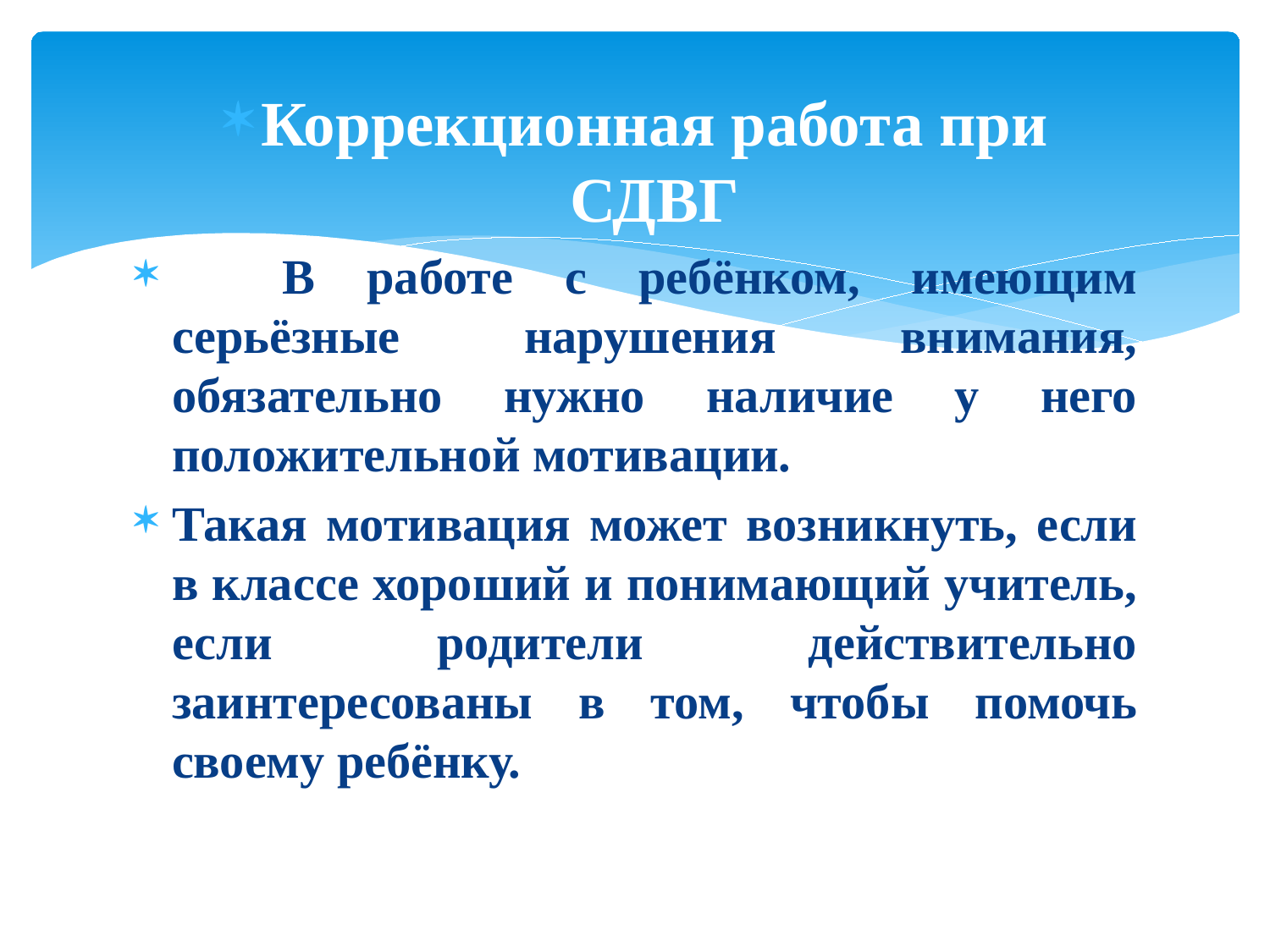

Коррекционная работа при СДВГ
         В работе с ребёнком, имеющим серьёзные нарушения внимания, обязательно нужно наличие у него положительной мотивации.
Такая мотивация может возникнуть, если в классе хороший и понимающий учитель, если родители действительно заинтересованы в том, чтобы помочь своему ребёнку.